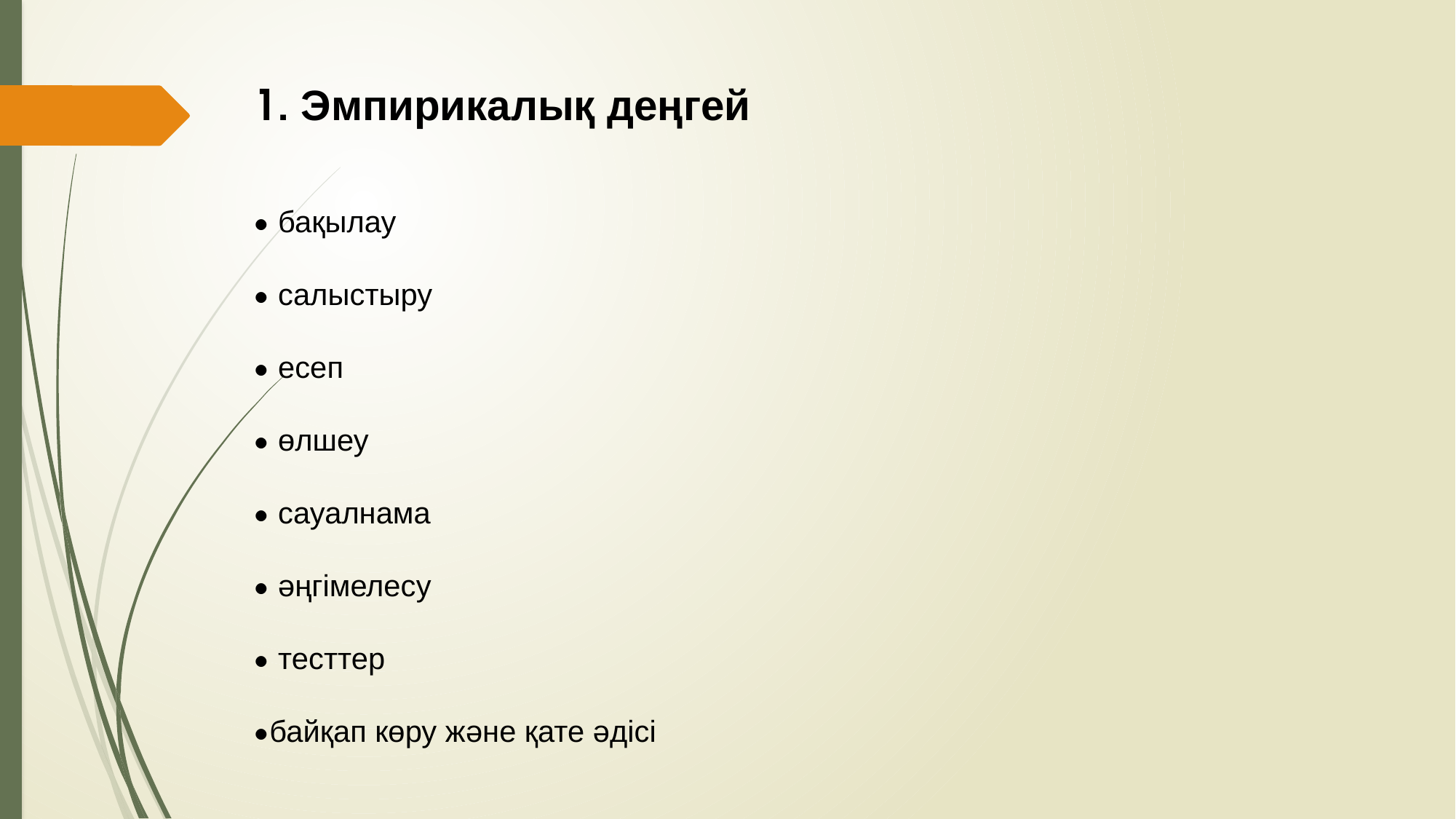

1. Эмпирикалық деңгей

• бақылау

• салыстыру

• есеп

• өлшеу

• сауалнама

• әңгімелесу

• тесттер

•байқап көру және қате әдісі